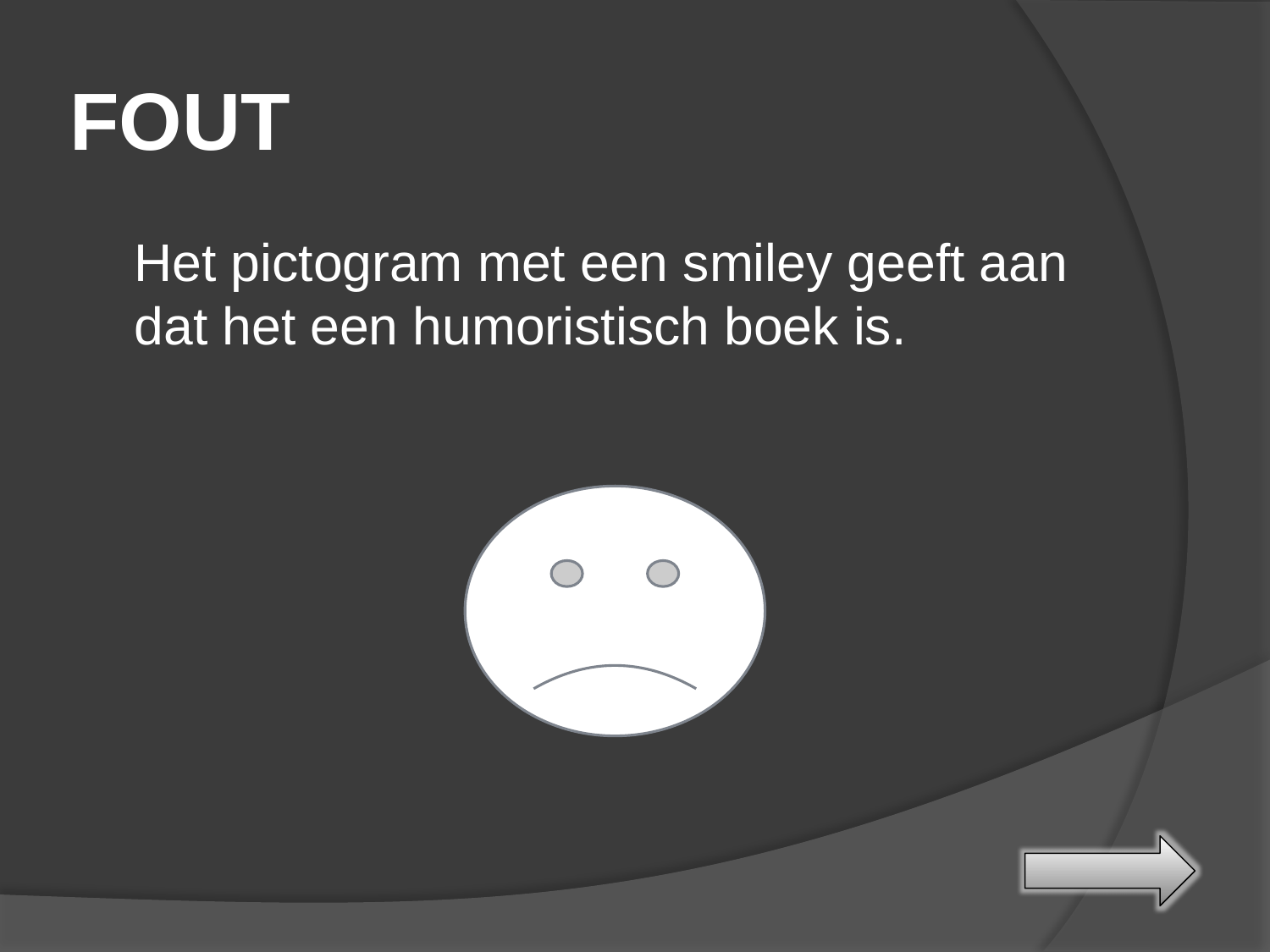

# FOUT
	Het pictogram met een smiley geeft aan dat het een humoristisch boek is.